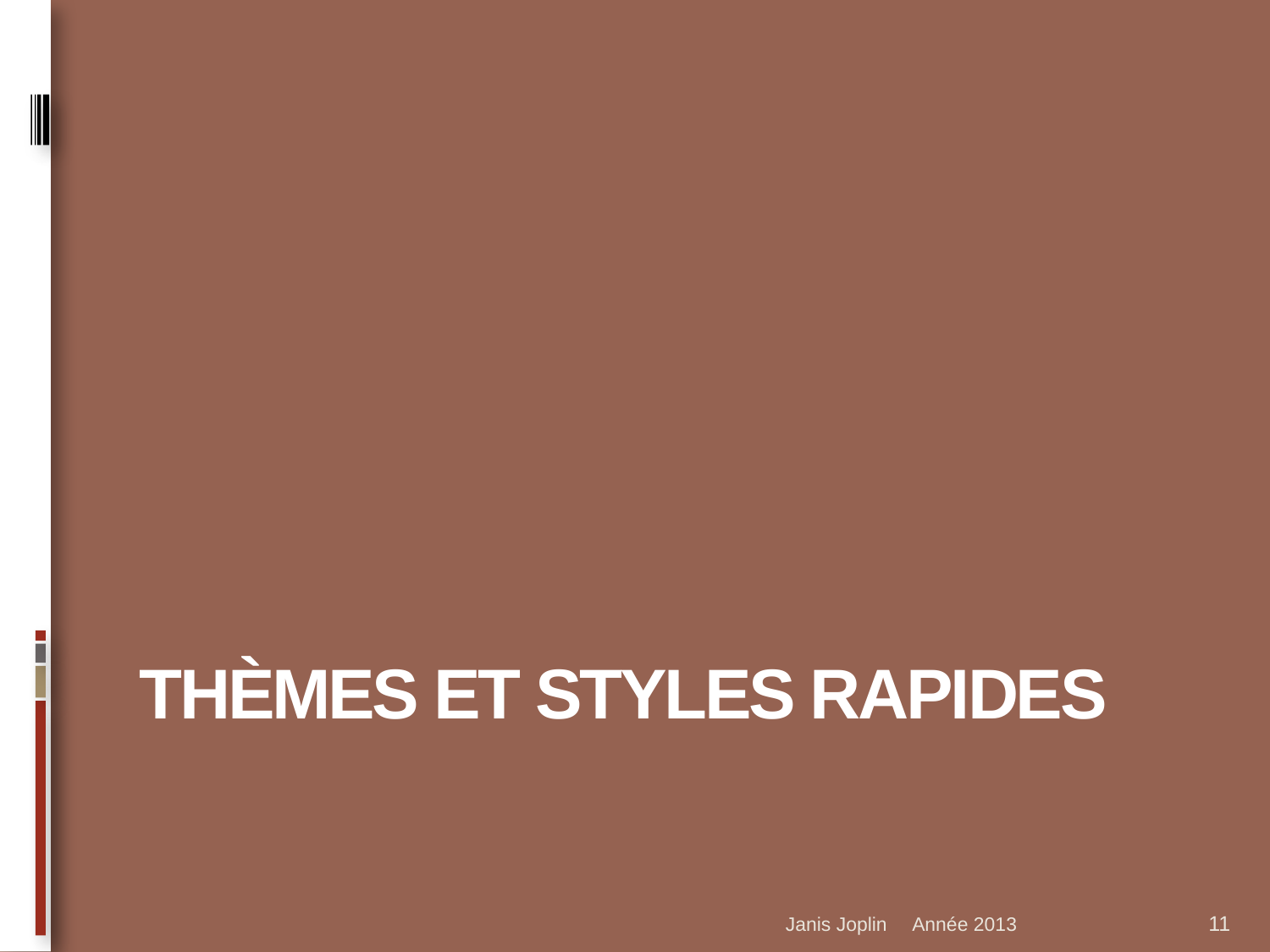

# Thèmes et styles rapides
Janis Joplin
Année 2013
11